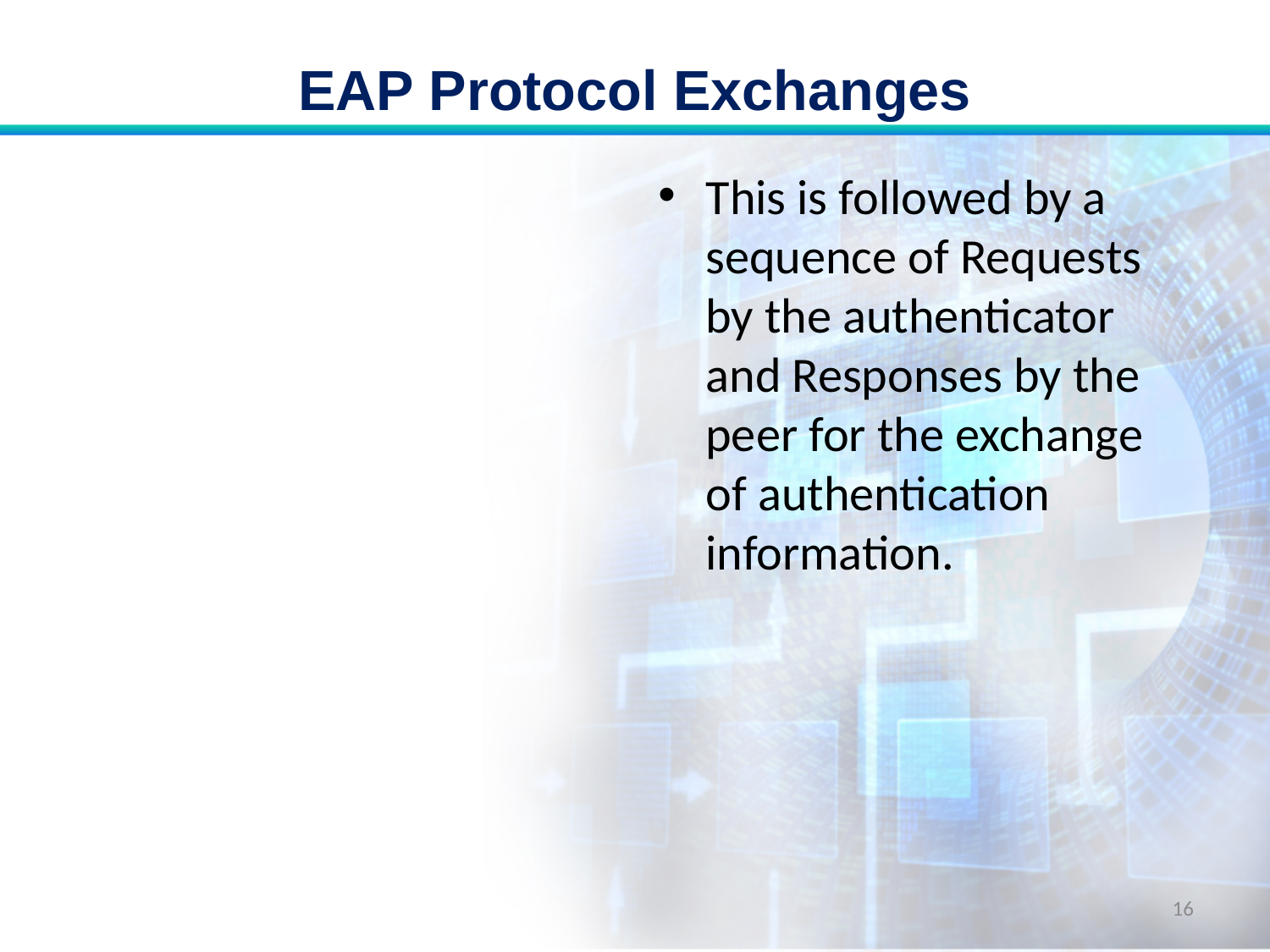

# EAP Protocol Exchanges
This is followed by a sequence of Requests by the authenticator and Responses by the peer for the exchange of authentication information.
16